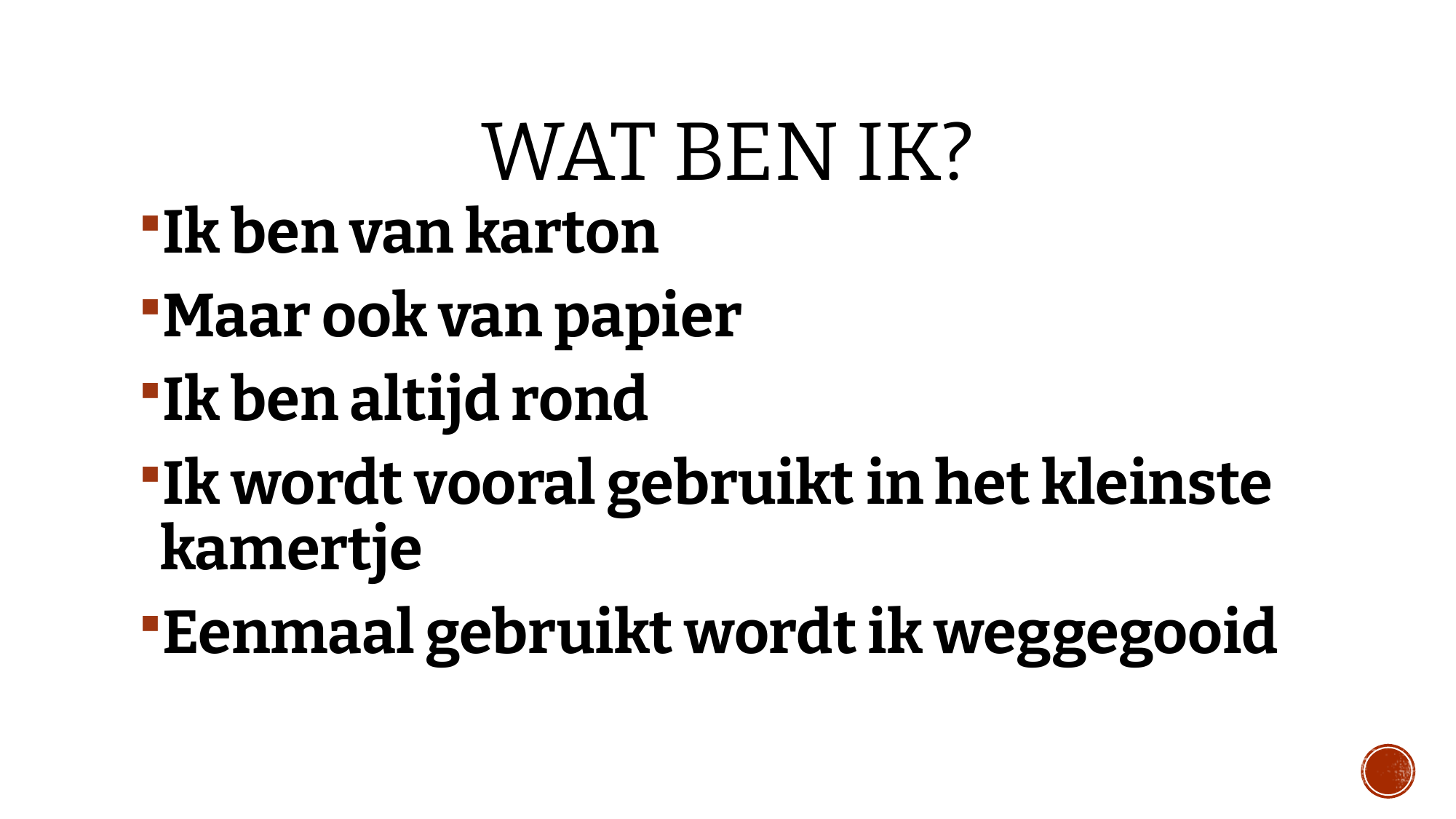

# Wat ben ik?
Ik ben van karton
Maar ook van papier
Ik ben altijd rond
Ik wordt vooral gebruikt in het kleinste kamertje
Eenmaal gebruikt wordt ik weggegooid